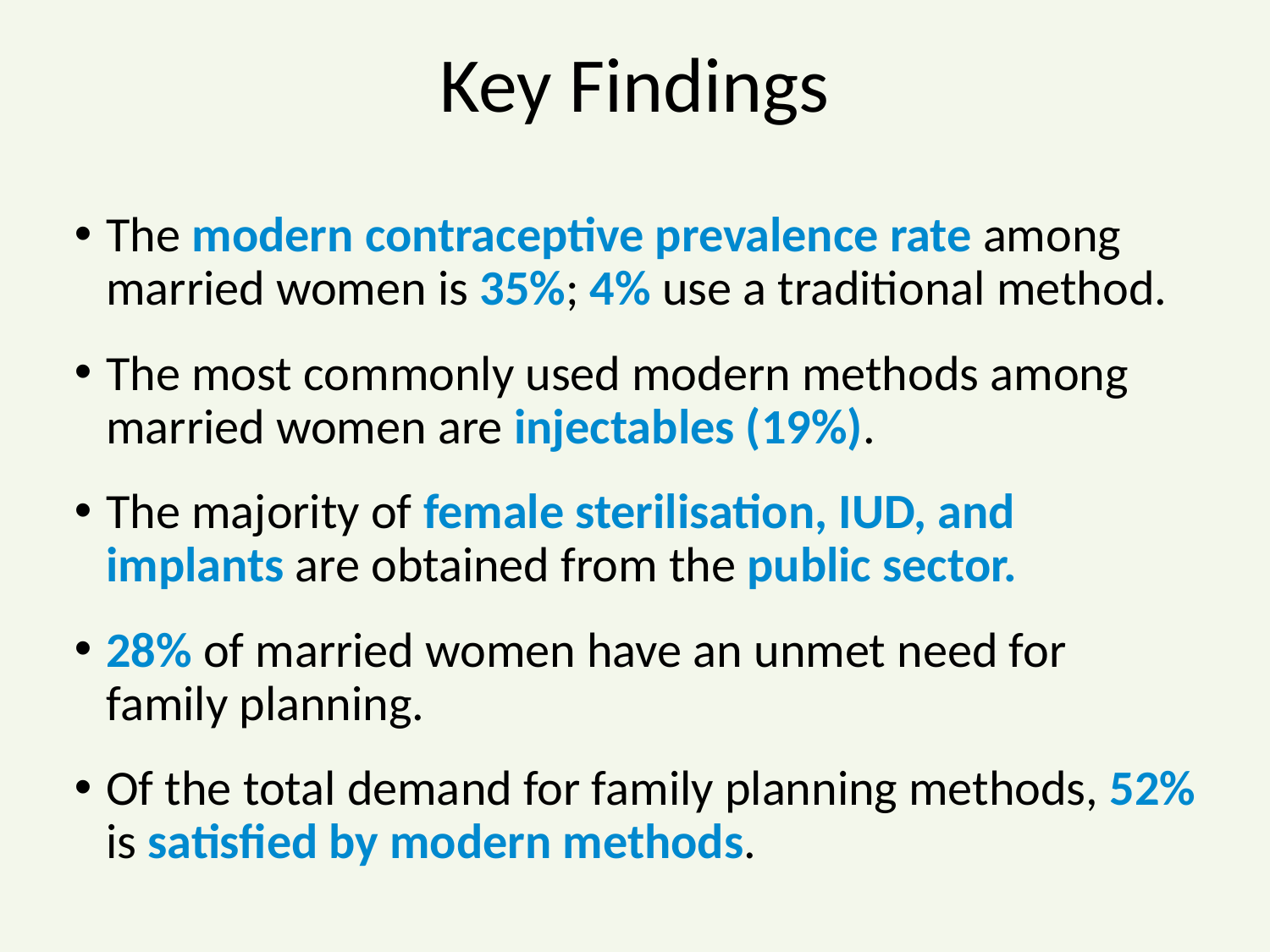

# Key Findings
The modern contraceptive prevalence rate among married women is 35%; 4% use a traditional method.
The most commonly used modern methods among married women are injectables (19%).
The majority of female sterilisation, IUD, and implants are obtained from the public sector.
28% of married women have an unmet need for family planning.
Of the total demand for family planning methods, 52% is satisfied by modern methods.